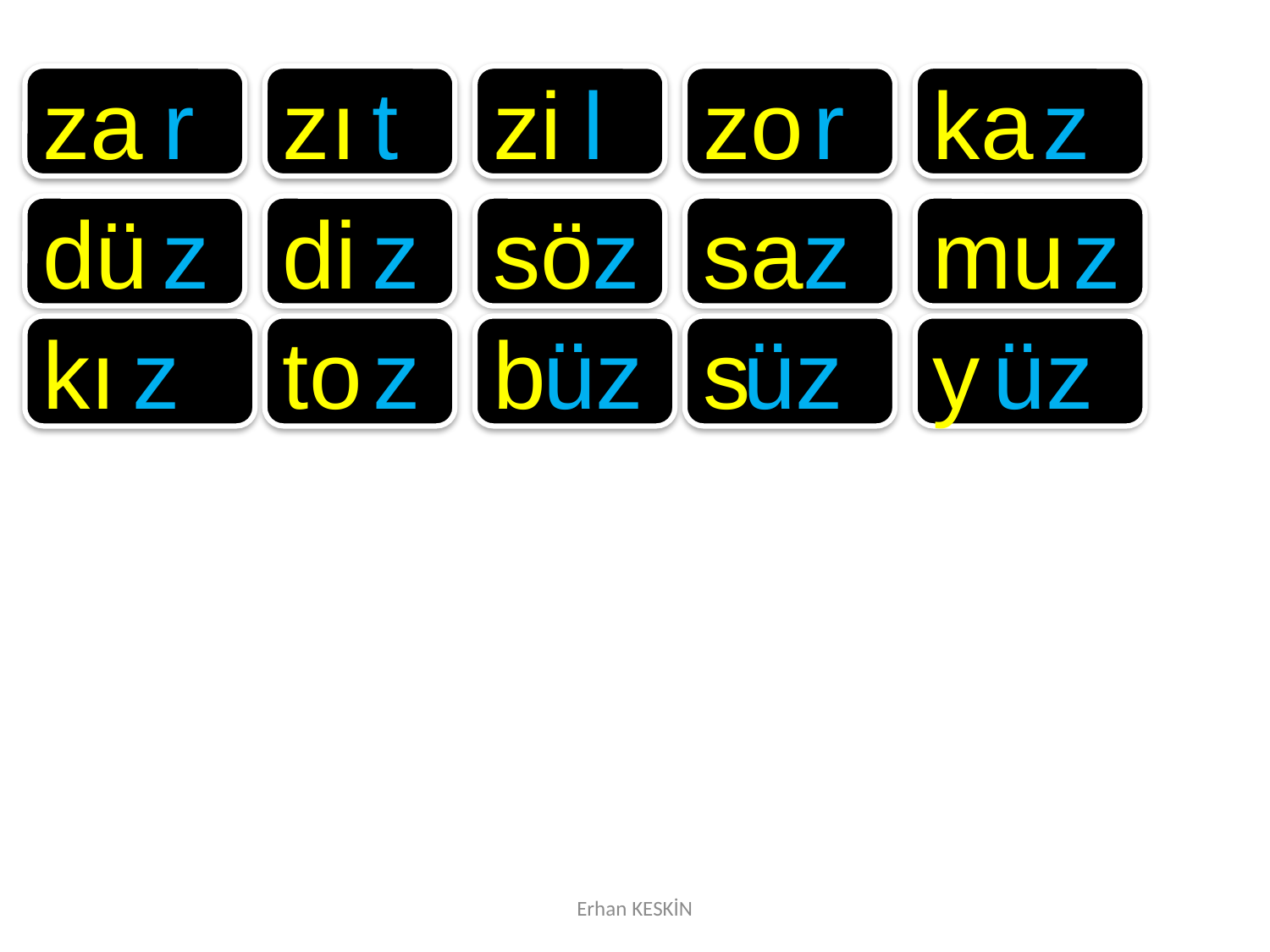

za
r
zı
t
zi
l
zo
r
ka
z
dü
z
di
z
sö
z
sa
z
mu
z
kı
z
to
z
b
üz
s
üz
y
üz
Erhan KESKİN